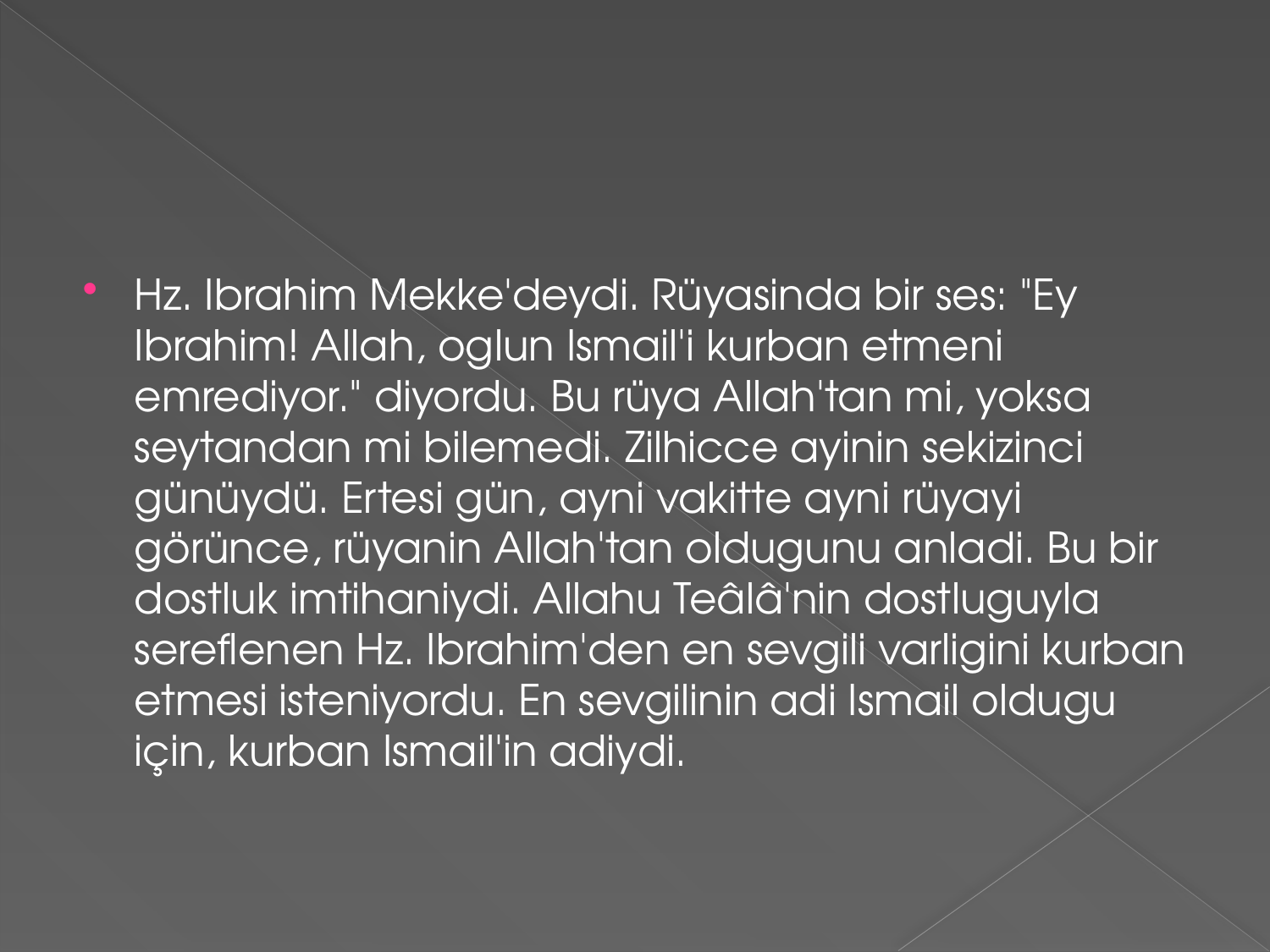

#
Hz. Ibrahim Mekke'deydi. Rüyasinda bir ses: "Ey Ibrahim! Allah, oglun Ismail'i kurban etmeni emrediyor." diyordu. Bu rüya Allah'tan mi, yoksa seytandan mi bilemedi. Zilhicce ayinin sekizinci günüydü. Ertesi gün, ayni vakitte ayni rüyayi görünce, rüyanin Allah'tan oldugunu anladi. Bu bir dostluk imtihaniydi. Allahu Teâlâ'nin dostluguyla sereflenen Hz. Ibrahim'den en sevgili varligini kurban etmesi isteniyordu. En sevgilinin adi Ismail oldugu için, kurban Ismail'in adiydi.